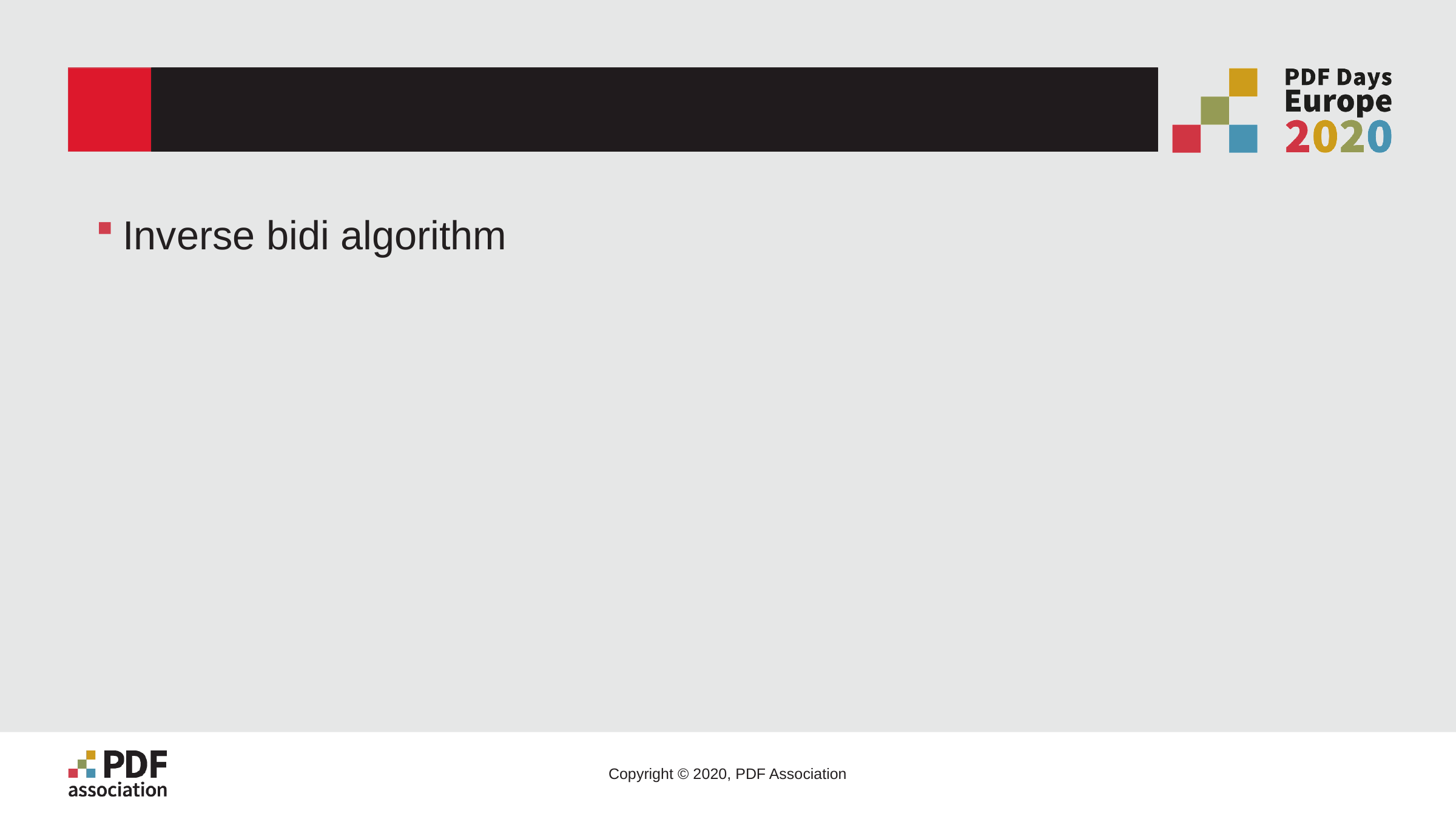

# RTL text: missing /ReversedChars
Inverse bidi algorithm
20
Copyright © 2020, PDF Association